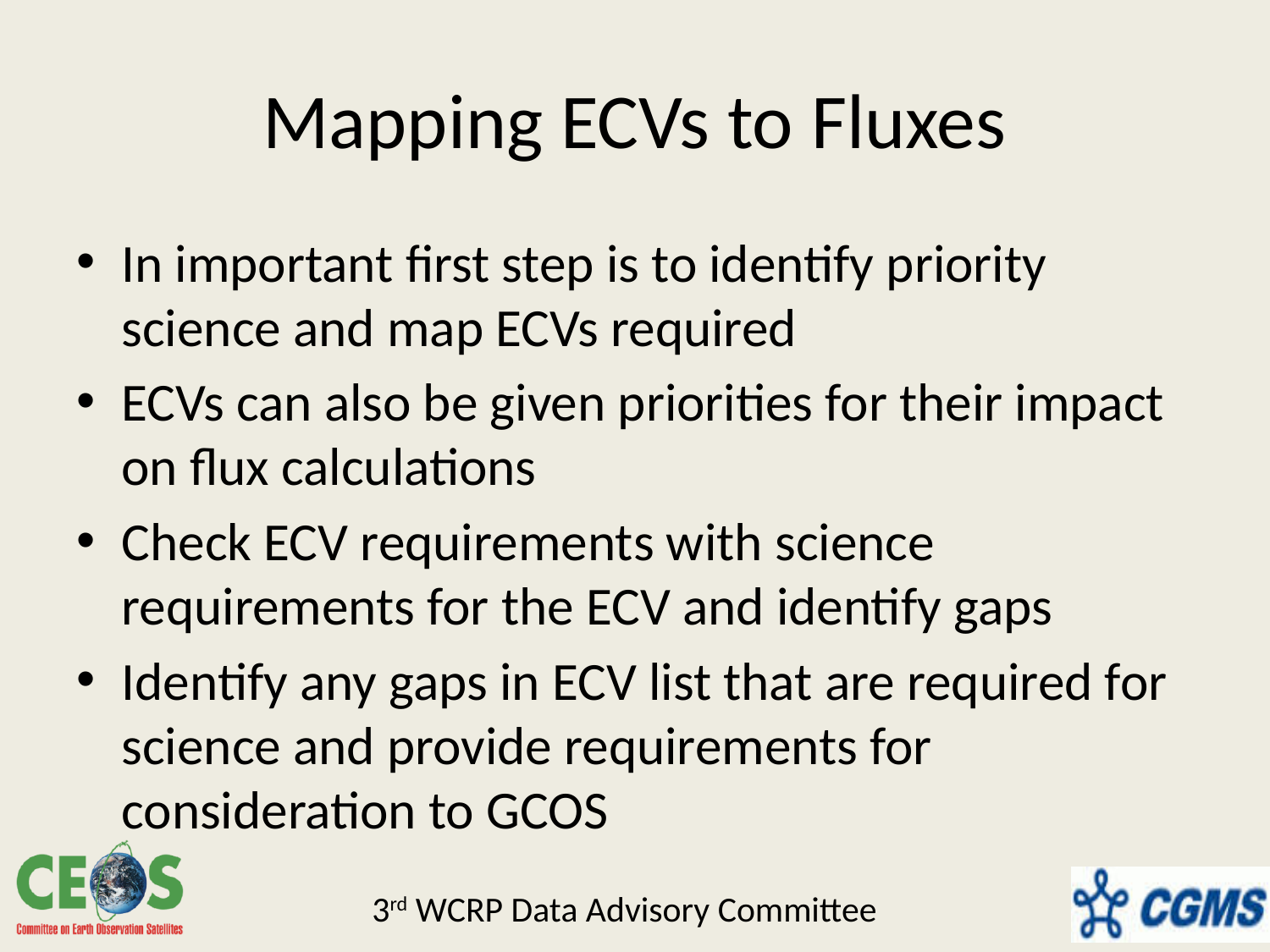

# Mapping ECVs to Fluxes
In important first step is to identify priority science and map ECVs required
ECVs can also be given priorities for their impact on flux calculations
Check ECV requirements with science requirements for the ECV and identify gaps
Identify any gaps in ECV list that are required for science and provide requirements for consideration to GCOS
3rd WCRP Data Advisory Committee